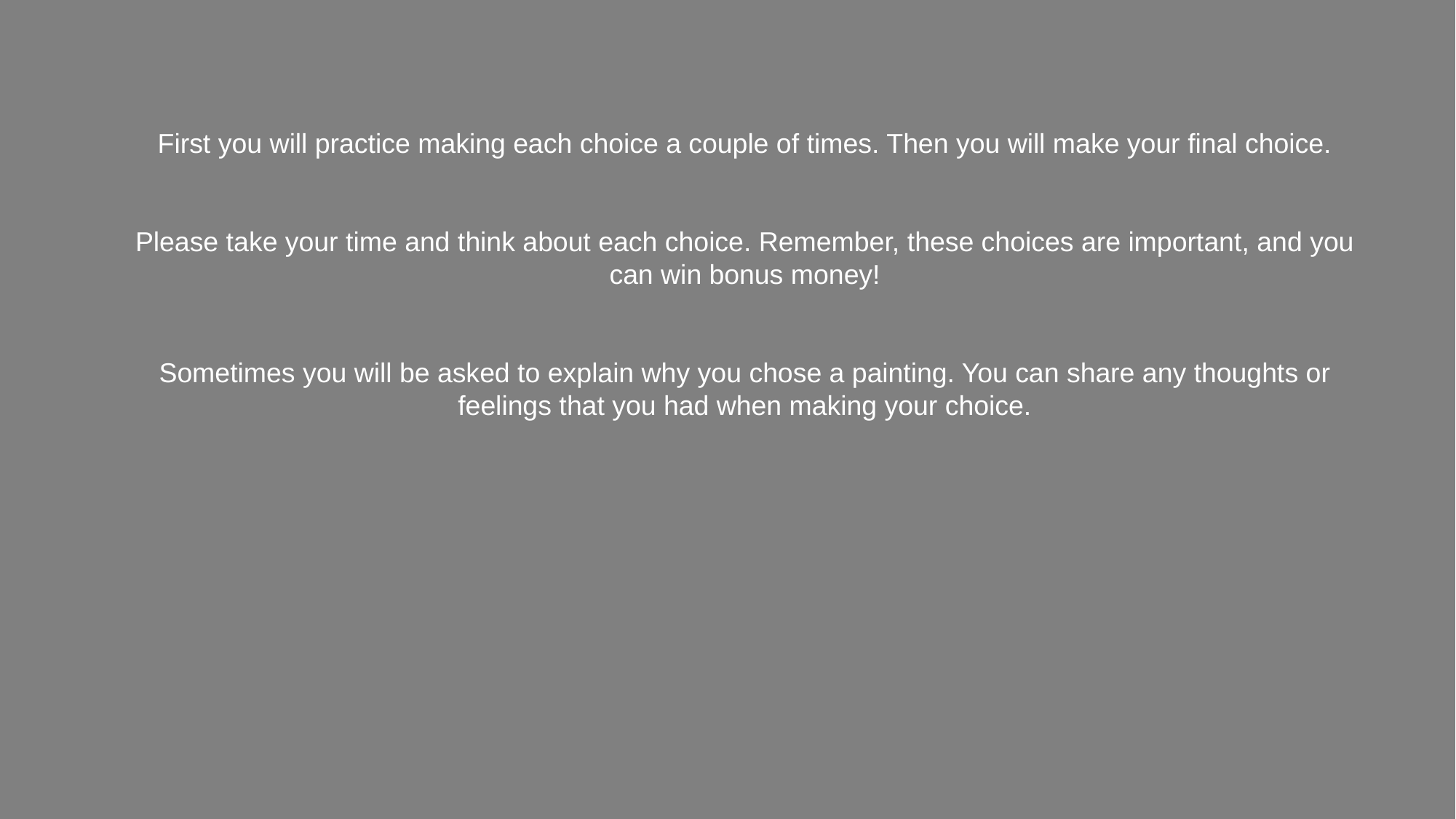

First you will practice making each choice a couple of times. Then you will make your final choice.

Please take your time and think about each choice. Remember, these choices are important, and you can win bonus money!

Sometimes you will be asked to explain why you chose a painting. You can share any thoughts or feelings that you had when making your choice.